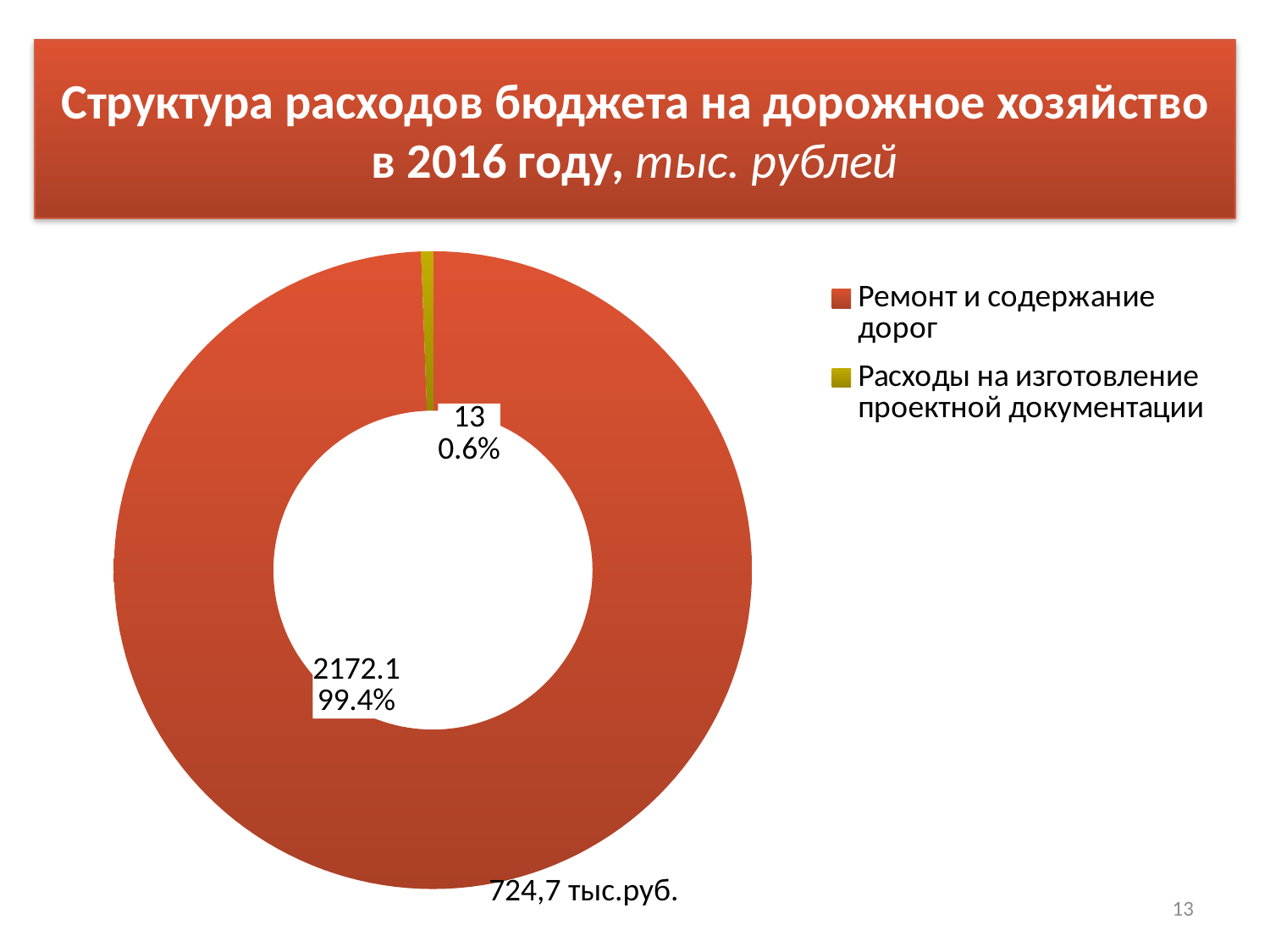

# Структура расходов бюджета на дорожное хозяйство в 2016 году, тыс. рублей

### Chart

| Category | Расходы |
|---|---|
| Ремонт и содержание дорог  | 2172.1 |
| Расходы на изготовление проектной документации | 13.0 |
724,7 тыс.руб.
13